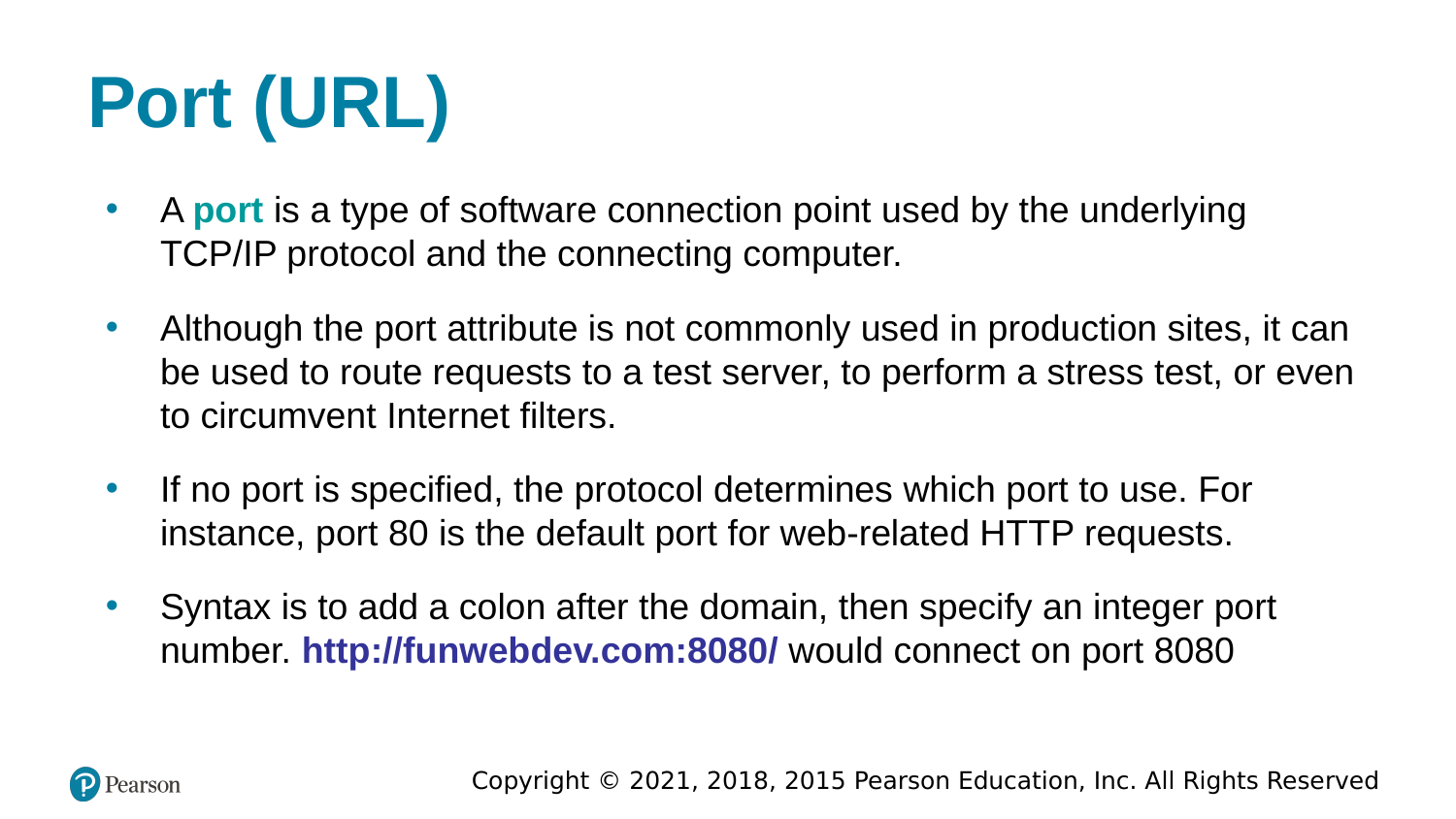

# Port (URL)
A port is a type of software connection point used by the underlying TCP/IP protocol and the connecting computer.
Although the port attribute is not commonly used in production sites, it can be used to route requests to a test server, to perform a stress test, or even to circumvent Internet filters.
If no port is specified, the protocol determines which port to use. For instance, port 80 is the default port for web-related HTTP requests.
Syntax is to add a colon after the domain, then specify an integer port number. http://funwebdev.com:8080/ would connect on port 8080